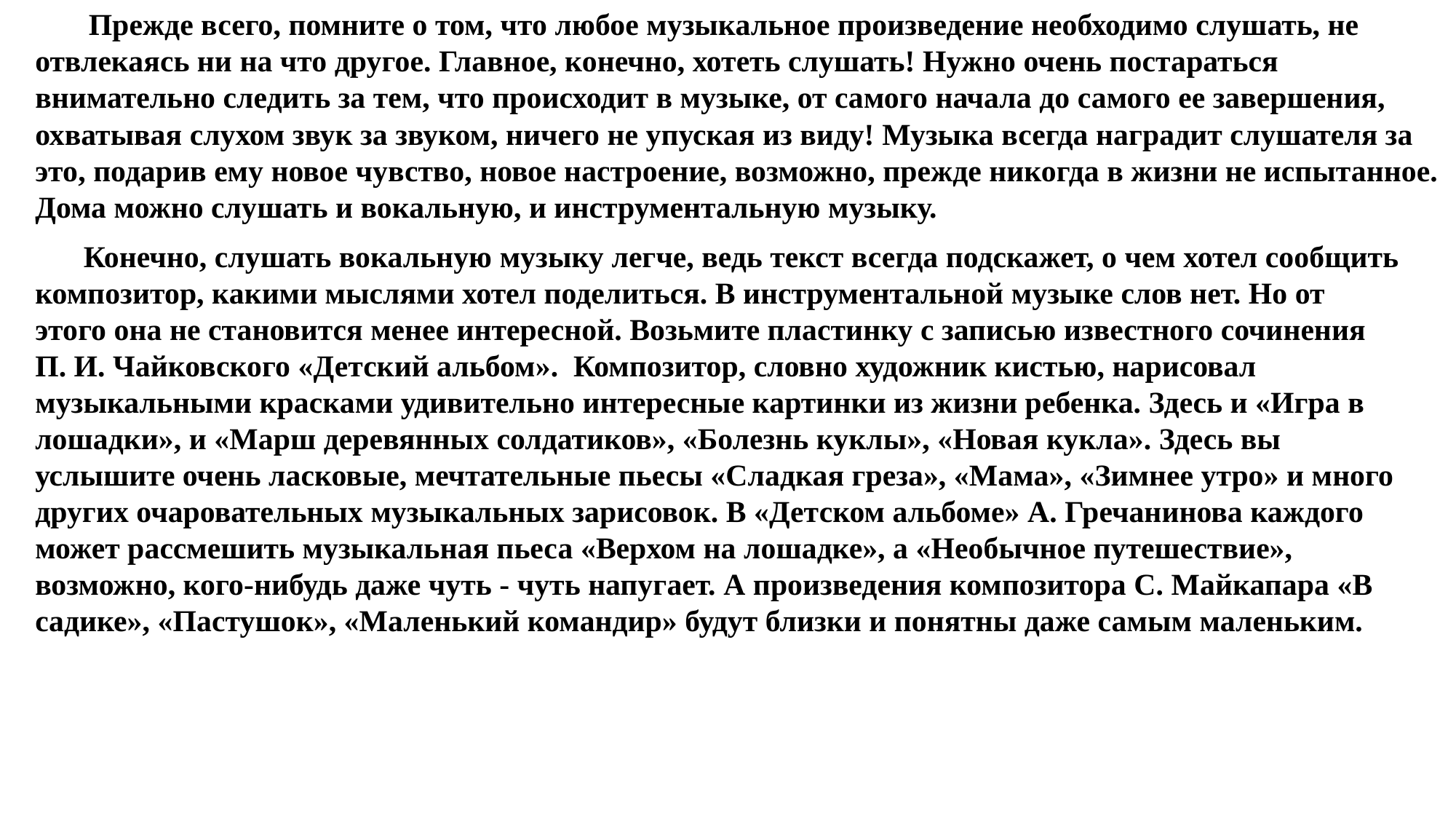

Прежде всего, помните о том, что любое музыкальное произведение необходимо слушать, не отвлекаясь ни на что другое. Главное, конечно, хотеть слушать! Нужно очень постараться внимательно следить за тем, что происходит в музыке, от самого начала до самого ее завершения, охватывая слухом звук за звуком, ничего не упуская из виду! Музыка всегда наградит слушателя за это, подарив ему новое чувство, новое настроение, возможно, прежде никогда в жизни не испытанное. Дома можно слушать и вокальную, и инструментальную музыку.
       Конечно, слушать вокальную музыку легче, ведь текст всегда подскажет, о чем хотел сообщить композитор, какими мыслями хотел поделиться. В инструментальной музыке слов нет. Но от этого она не становится менее интересной. Возьмите пластинку с записью известного сочинения П. И. Чайковского «Детский альбом».  Композитор, словно художник кистью, нарисовал музыкальными красками удивительно интересные картинки из жизни ребенка. Здесь и «Игра в лошадки», и «Марш деревянных солдатиков», «Болезнь куклы», «Новая кукла». Здесь вы услышите очень ласковые, мечтательные пьесы «Сладкая греза», «Мама», «Зимнее утро» и много других очаровательных музыкальных зарисовок. В «Детском альбоме» А. Гречанинова каждого может рассмешить музыкальная пьеса «Верхом на лошадке», а «Необычное путешествие», возможно, кого-нибудь даже чуть - чуть напугает. А произведения композитора С. Майкапара «В садике», «Пастушок», «Маленький командир» будут близки и понятны даже самым маленьким.